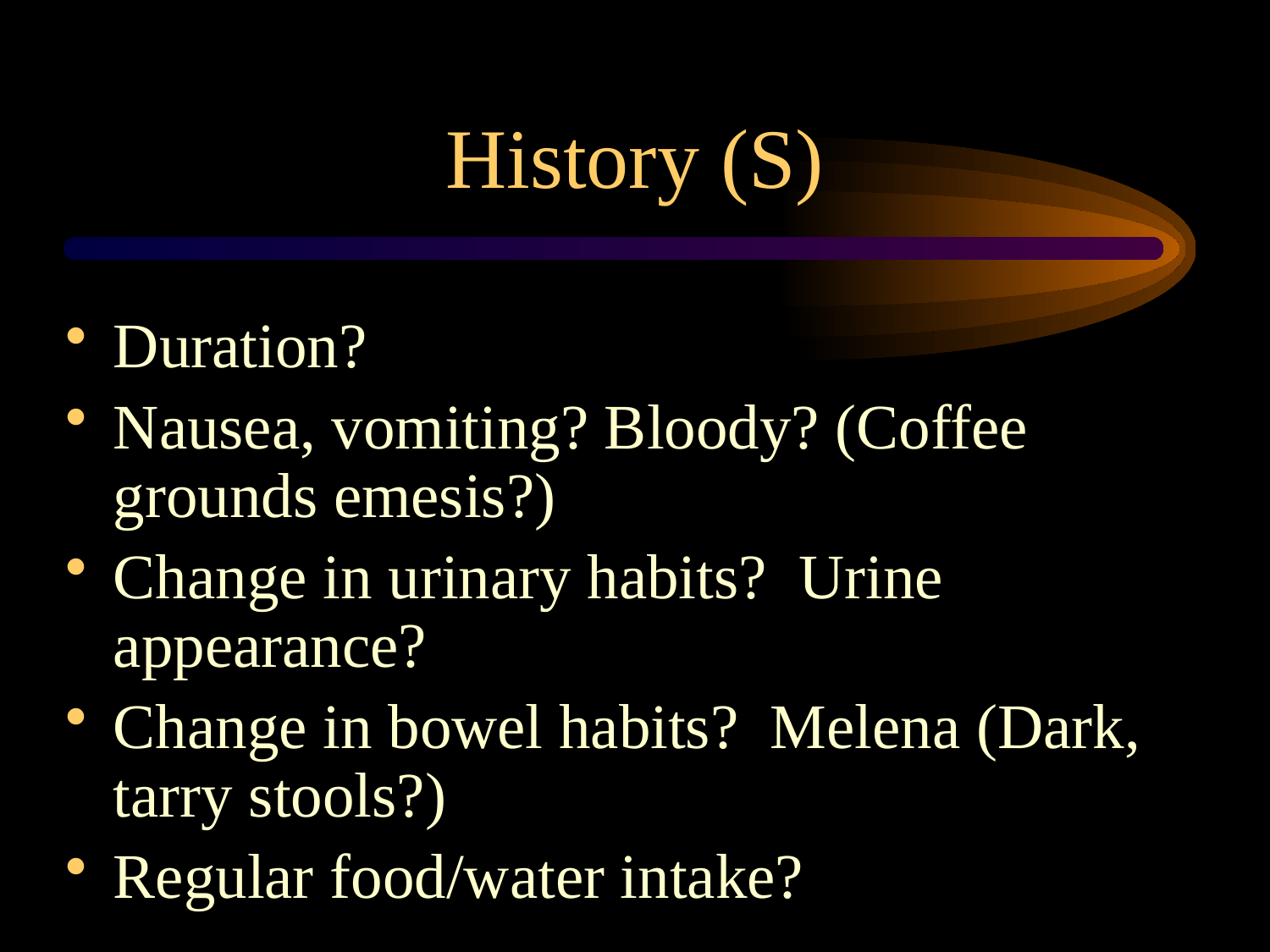

# History (S)
Duration?
Nausea, vomiting? Bloody? (Coffee grounds emesis?)
Change in urinary habits?  Urine appearance?
Change in bowel habits?  Melena (Dark, tarry stools?)
Regular food/water intake?